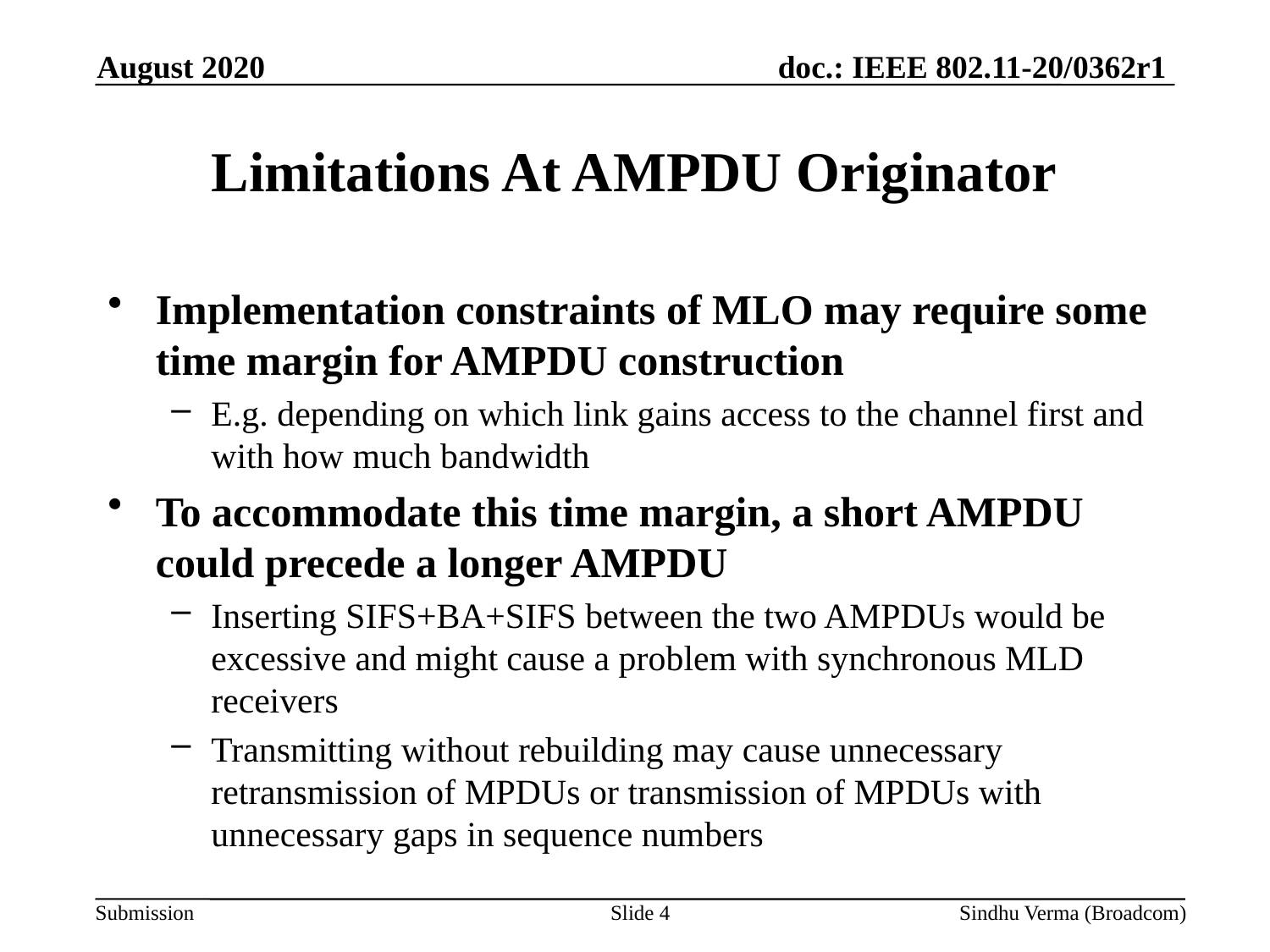

August 2020
# Limitations At AMPDU Originator
Implementation constraints of MLO may require some time margin for AMPDU construction
E.g. depending on which link gains access to the channel first and with how much bandwidth
To accommodate this time margin, a short AMPDU could precede a longer AMPDU
Inserting SIFS+BA+SIFS between the two AMPDUs would be excessive and might cause a problem with synchronous MLD receivers
Transmitting without rebuilding may cause unnecessary retransmission of MPDUs or transmission of MPDUs with unnecessary gaps in sequence numbers
Slide 4
Sindhu Verma (Broadcom)